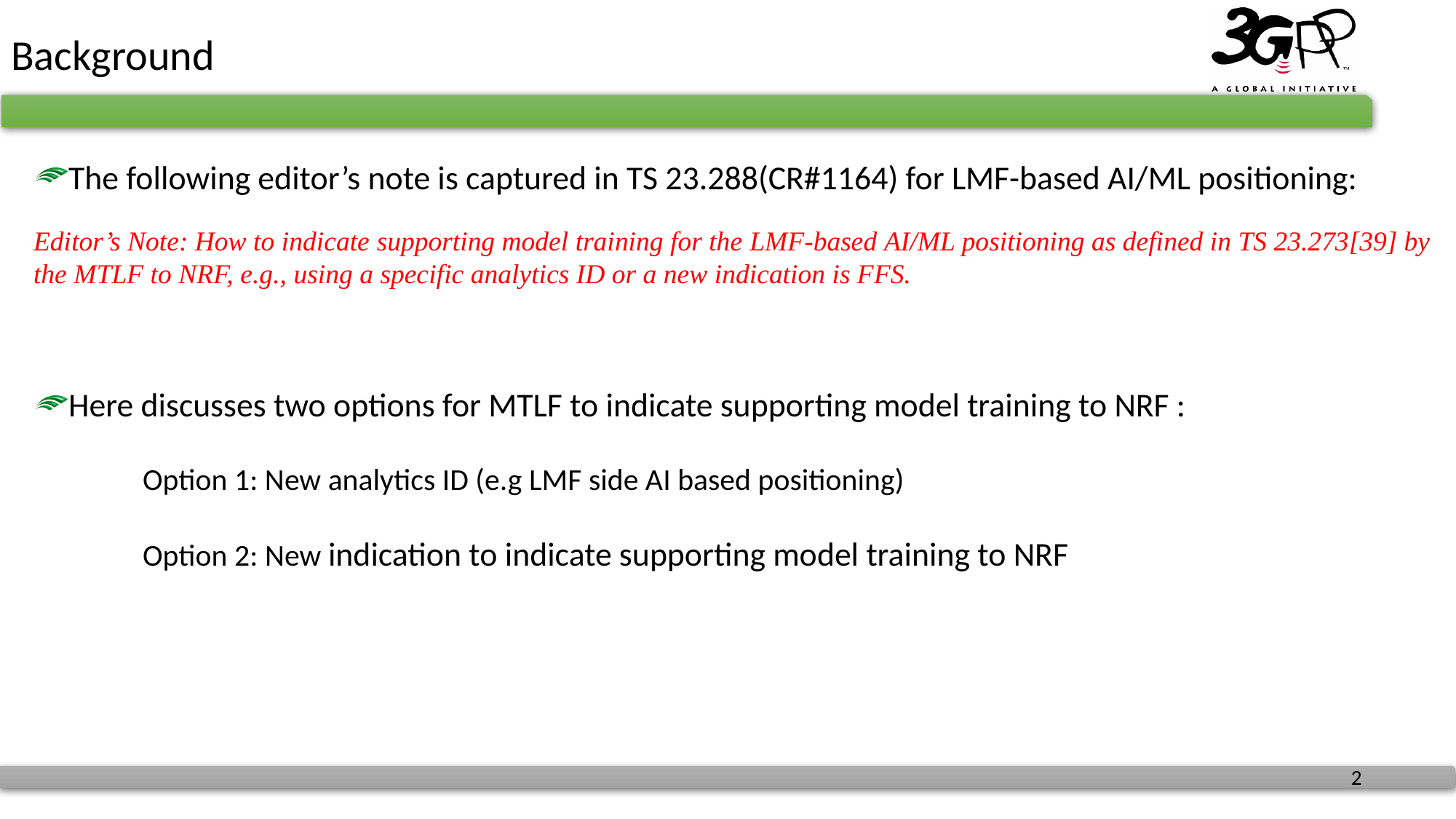

# Background
The following editor’s note is captured in TS 23.288(CR#1164) for LMF-based AI/ML positioning:
Editor’s Note: How to indicate supporting model training for the LMF-based AI/ML positioning as defined in TS 23.273[39] by the MTLF to NRF, e.g., using a specific analytics ID or a new indication is FFS.

Here discusses two options for MTLF to indicate supporting model training to NRF :
Option 1: New analytics ID (e.g LMF side AI based positioning)
Option 2: New indication to indicate supporting model training to NRF